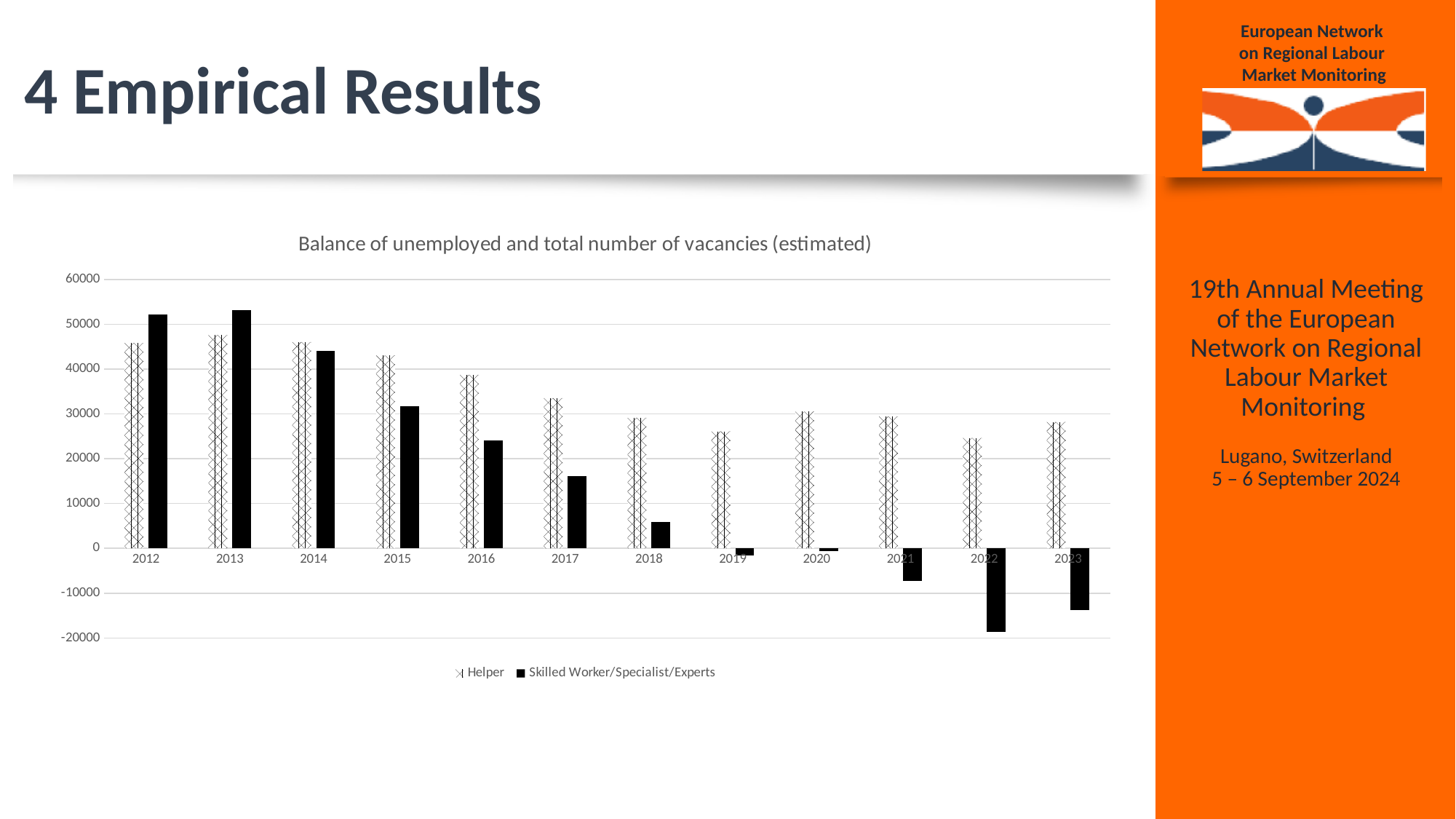

# 4 Empirical Results

### Chart: Balance of unemployed and total number of vacancies (estimated)

| Category | Helper  | Skilled Worker/Specialist/Experts |
|---|---|---|
| 2012 | 45785.92996238492 | 52238.13532126745 |
| 2013 | 47538.67701375349 | 53105.95691623812 |
| 2014 | 46010.85622805528 | 44079.795767846066 |
| 2015 | 43015.64289240289 | 31636.064622829777 |
| 2016 | 38691.72864221333 | 24073.135483100774 |
| 2017 | 33492.90385531434 | 16167.971798682407 |
| 2018 | 29110.178620950417 | 5901.407781552509 |
| 2019 | 26086.705098477523 | -1592.3749989511707 |
| 2020 | 30492.53178700813 | -632.0404861784409 |
| 2021 | 29402.066836007092 | -7306.198941784882 |
| 2022 | 24614.358139865162 | -18648.497723071538 |
| 2023 | 28172.69548649201 | -13719.251566544131 |